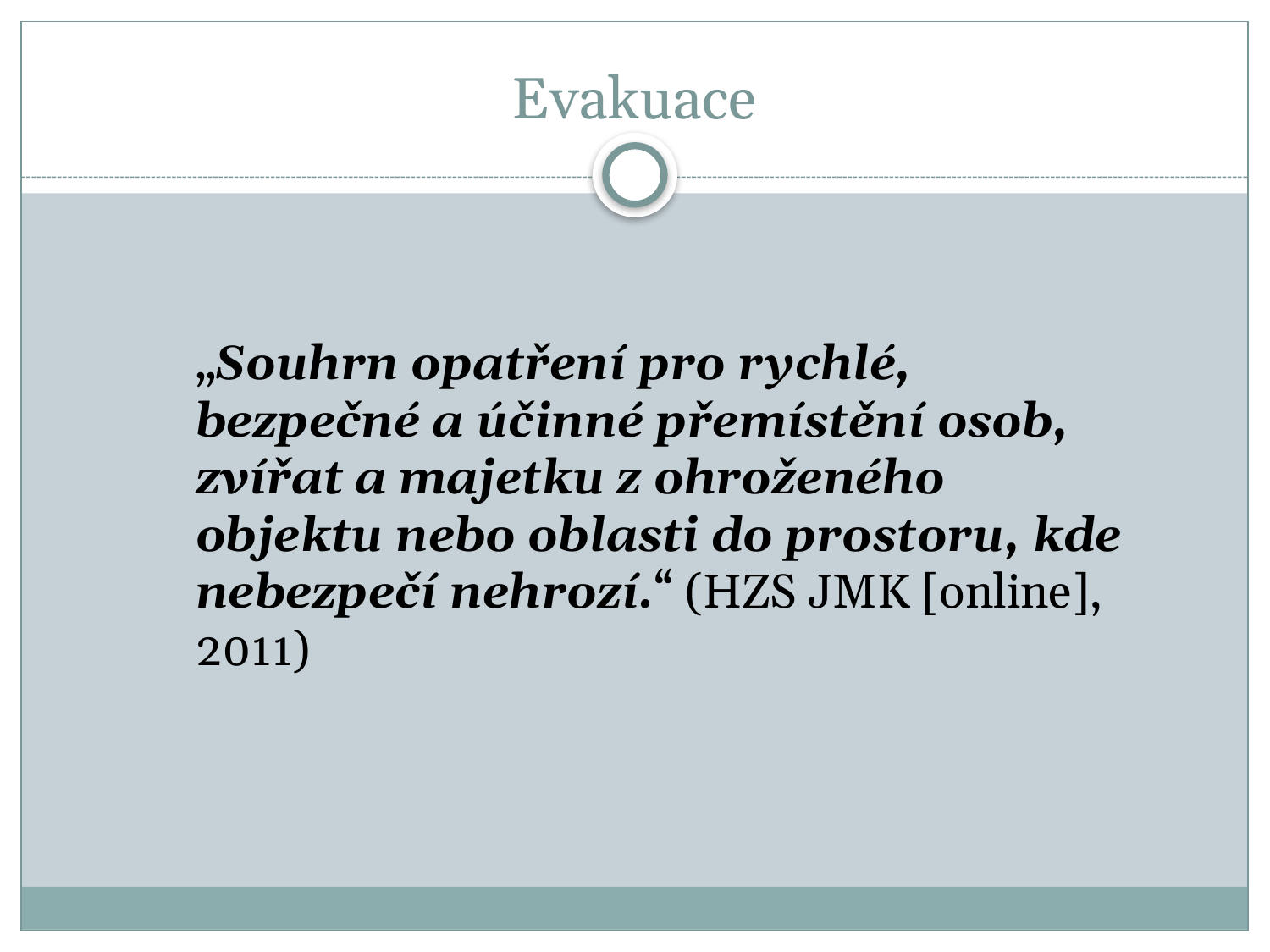

# Evakuace
	„Souhrn opatření pro rychlé, bezpečné a účinné přemístění osob, zvířat a majetku z ohroženého objektu nebo oblasti do prostoru, kde nebezpečí nehrozí.“ (HZS JMK [online], 2011)